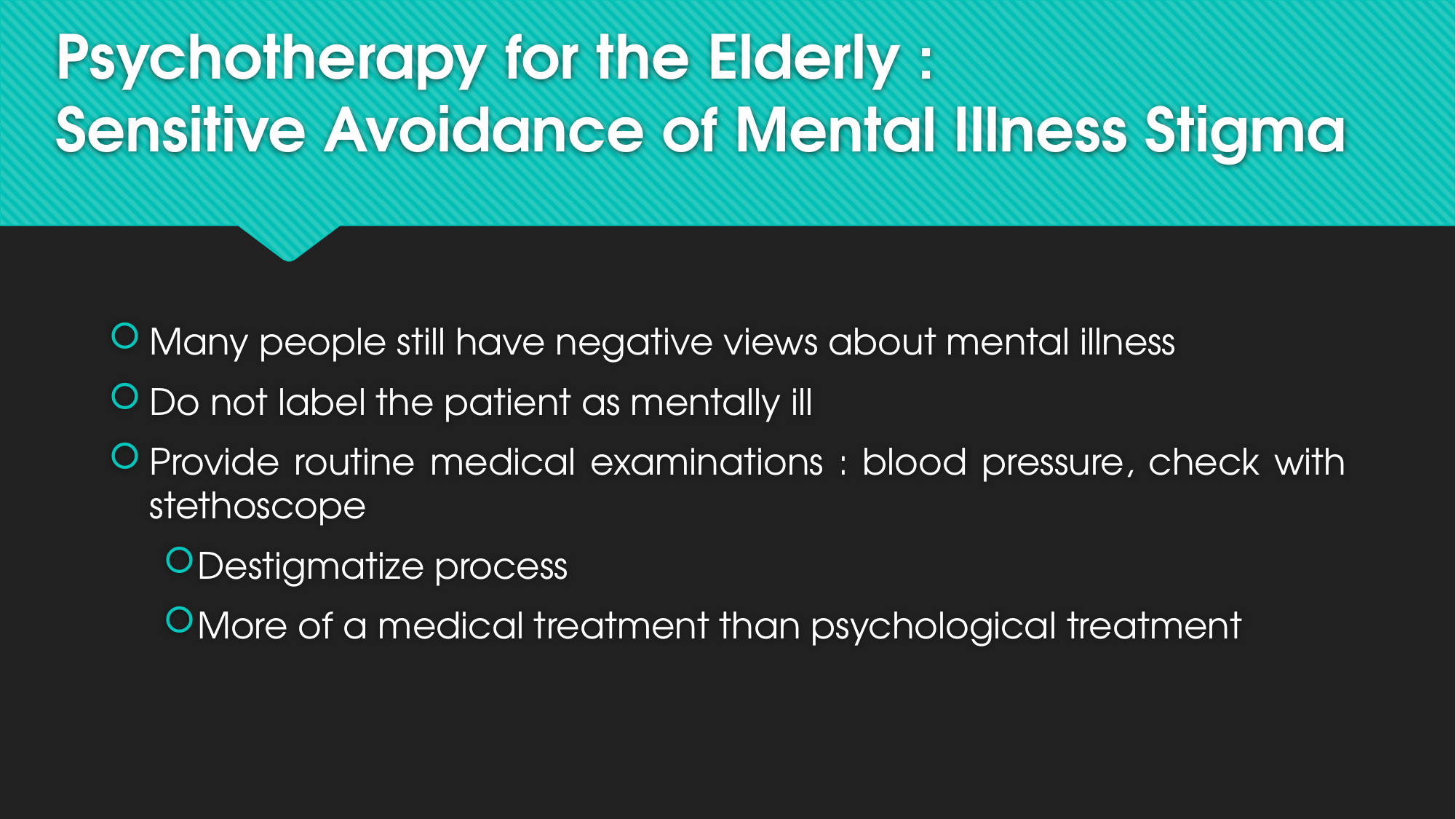

# Psychotherapy for the Elderly : Sensitive Avoidance of Mental Illness Stigma
Many people still have negative views about mental illness
Do not label the patient as mentally ill
Provide routine medical examinations : blood pressure, check with stethoscope
Destigmatize process
More of a medical treatment than psychological treatment